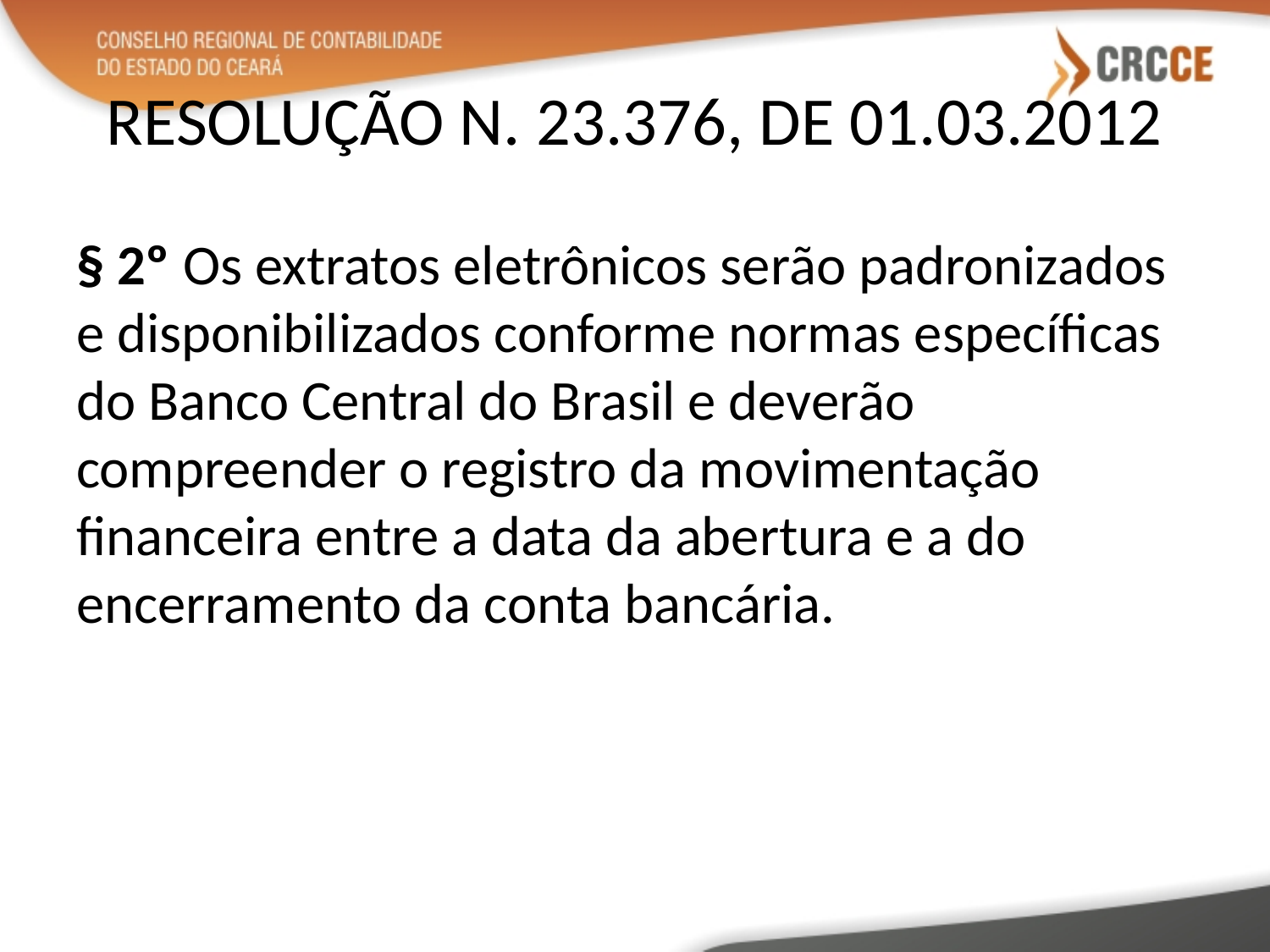

# RESOLUÇÃO N. 23.376, DE 01.03.2012
§ 2º Os extratos eletrônicos serão padronizados e disponibilizados conforme normas específicas do Banco Central do Brasil e deverão compreender o registro da movimentação financeira entre a data da abertura e a do encerramento da conta bancária.